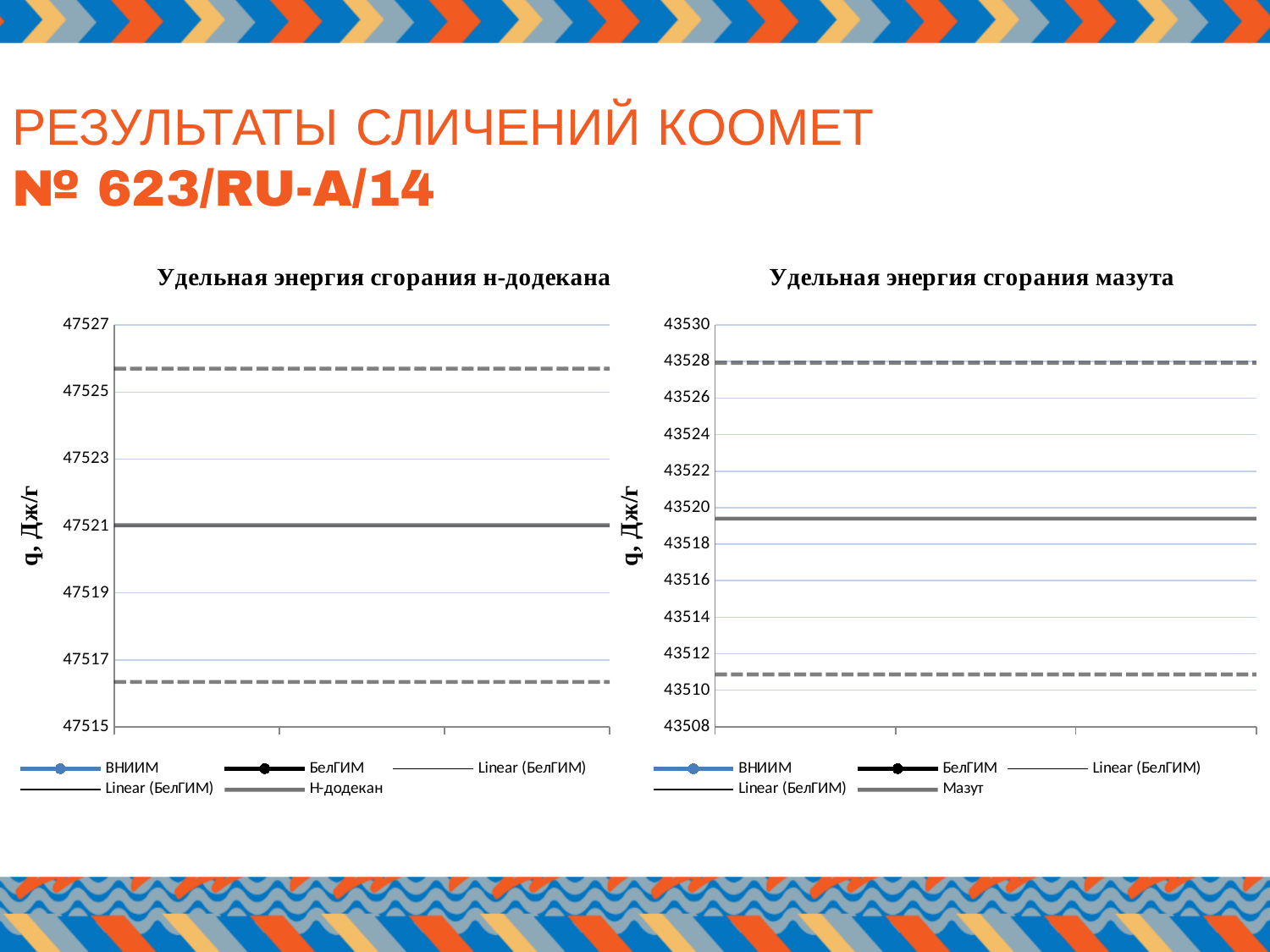

РЕЗУЛЬТАТЫ СЛИЧЕНИЙ КООМЕТ
№ 623/RU-A/14

### Chart: Удельная энергия сгорания н-додекана

| Category |  |  |  |  |  |
|---|---|---|---|---|---|

### Chart: Удельная энергия сгорания мазута

| Category |  |  |  |  |  |
|---|---|---|---|---|---|